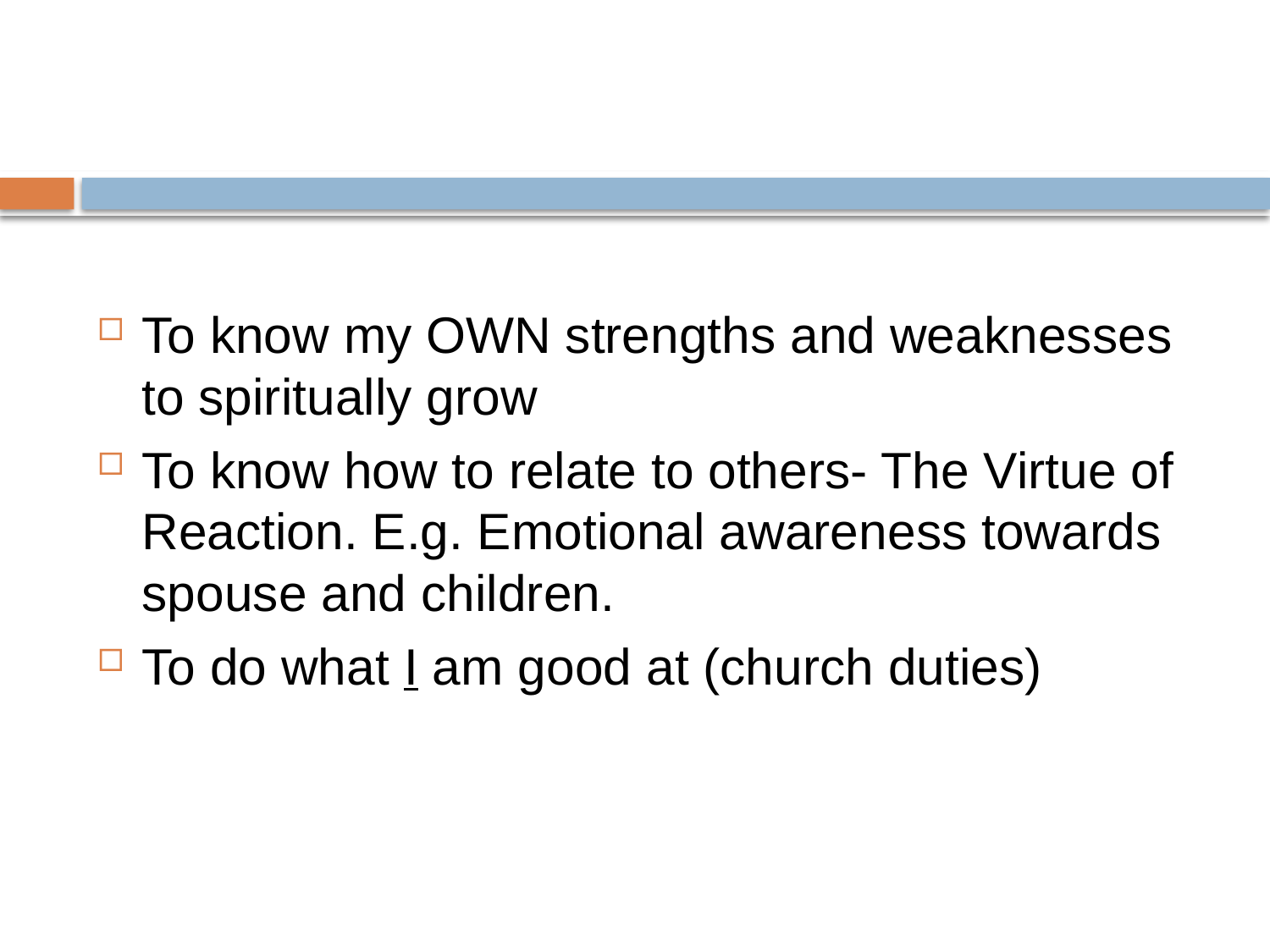

To know my OWN strengths and weaknesses to spiritually grow
To know how to relate to others- The Virtue of Reaction. E.g. Emotional awareness towards spouse and children.
To do what I am good at (church duties)